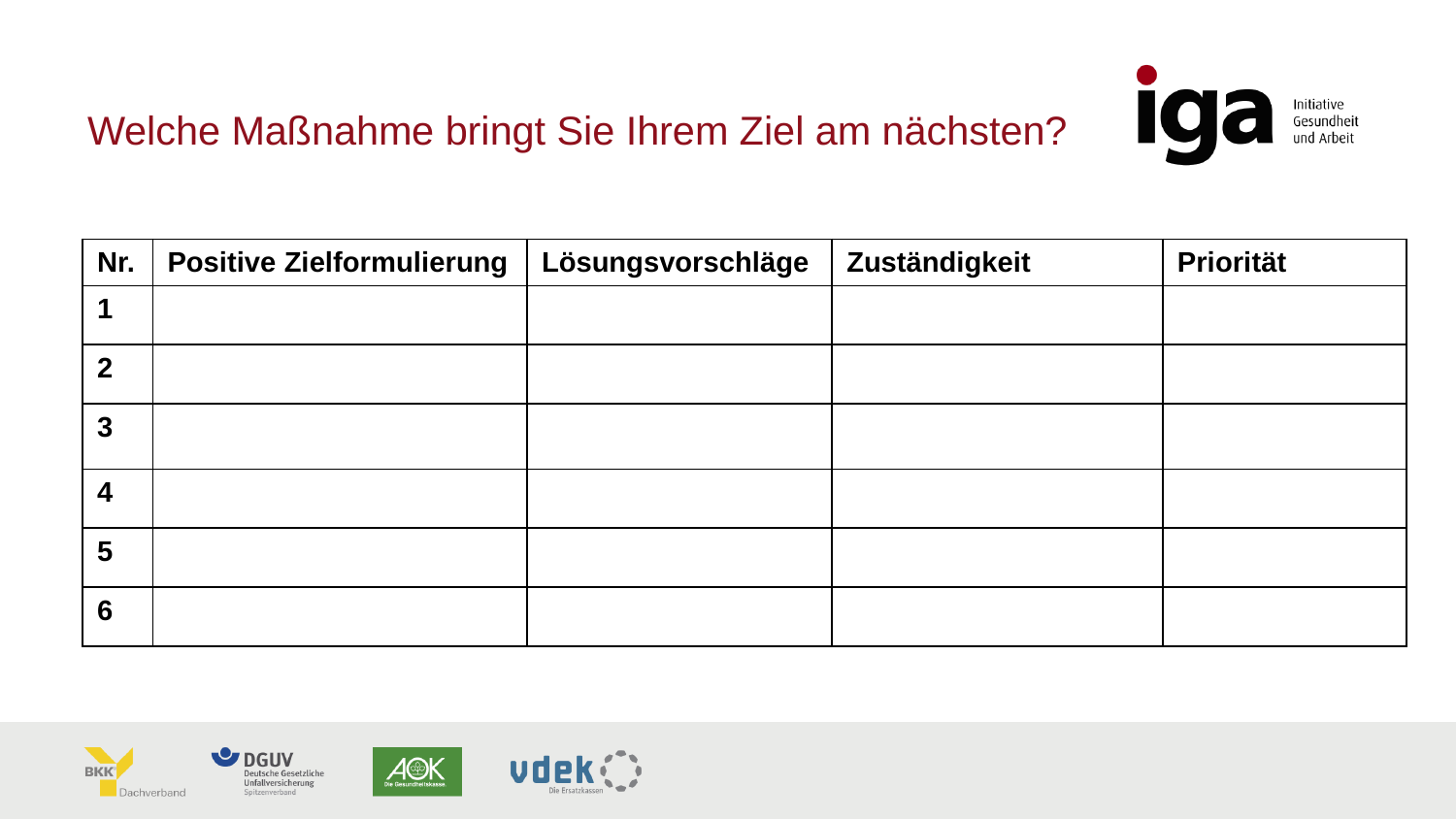

# Welche Maßnahme bringt Sie Ihrem Ziel am nächsten?
| Nr. | Positive Zielformulierung | Lösungsvorschläge | Zuständigkeit | Priorität |
| --- | --- | --- | --- | --- |
| 1 |  |  |  |  |
| 2 |  |  |  |  |
| 3 |  |  |  |  |
| 4 |  |  |  |  |
| 5 |  |  |  |  |
| 6 |  |  |  |  |